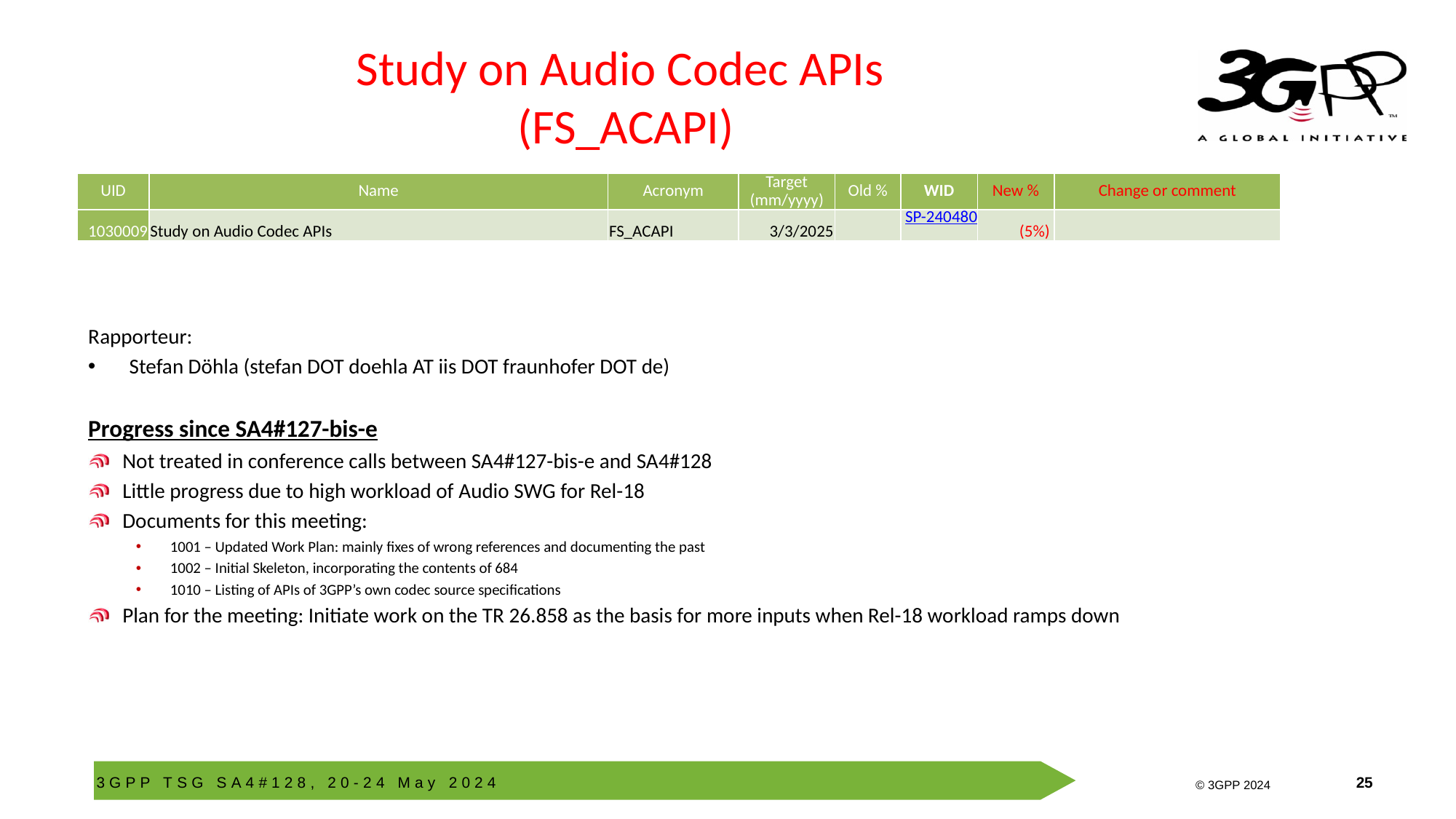

# Study on Audio Codec APIs (FS_ACAPI)
| UID | Name | Acronym | Target (mm/yyyy) | Old % | WID | New % | Change or comment |
| --- | --- | --- | --- | --- | --- | --- | --- |
| 1030009 | Study on Audio Codec APIs | FS\_ACAPI | 3/3/2025 |  | SP-240480 | (5%) |  |
Rapporteur:
Stefan Döhla (stefan DOT doehla AT iis DOT fraunhofer DOT de)

Progress since SA4#127-bis-e
Not treated in conference calls between SA4#127-bis-e and SA4#128
Little progress due to high workload of Audio SWG for Rel-18
Documents for this meeting:
1001 – Updated Work Plan: mainly fixes of wrong references and documenting the past
1002 – Initial Skeleton, incorporating the contents of 684
1010 – Listing of APIs of 3GPP’s own codec source specifications
Plan for the meeting: Initiate work on the TR 26.858 as the basis for more inputs when Rel-18 workload ramps down